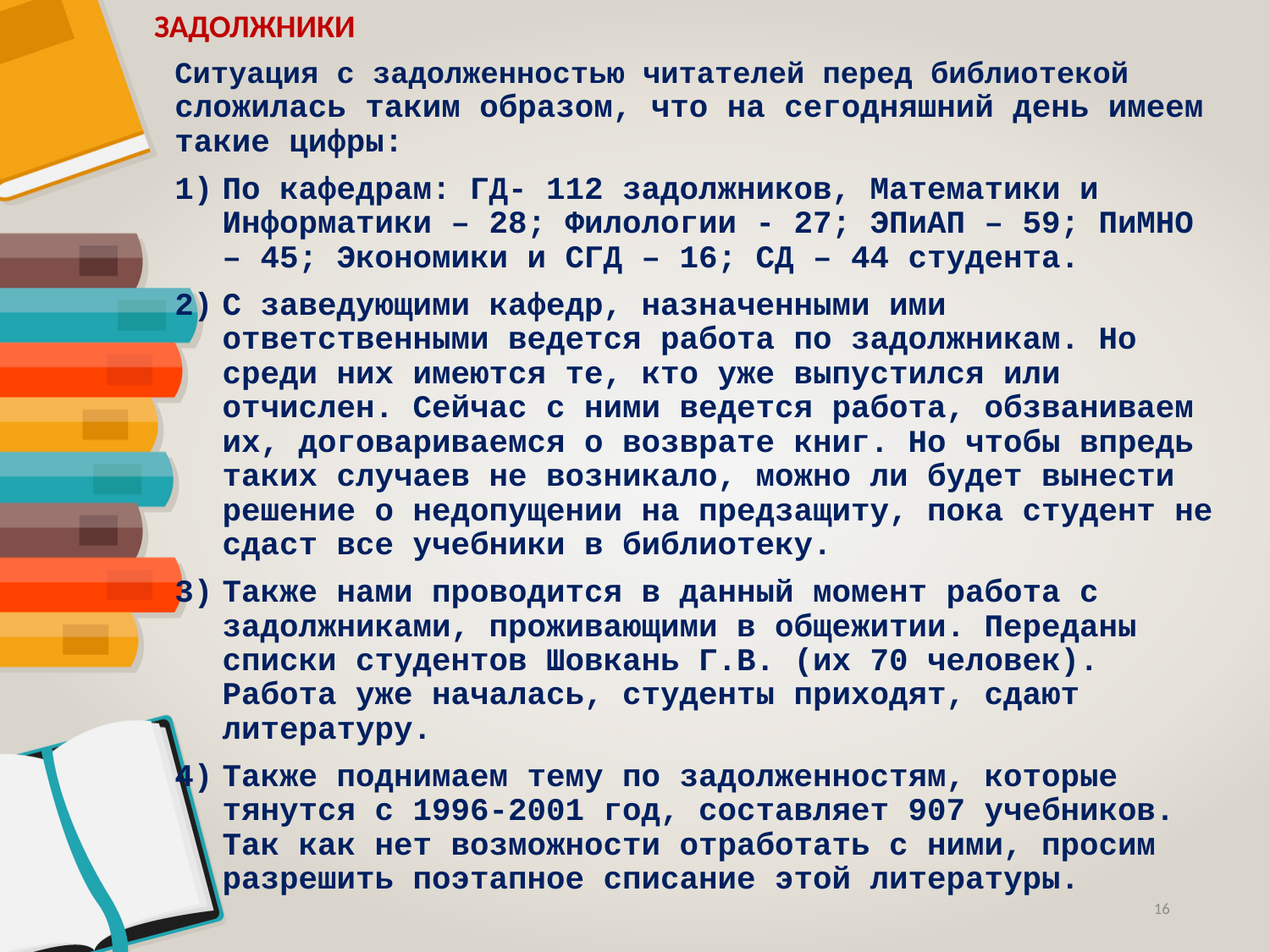

ЗАДОЛЖНИКИ
Ситуация с задолженностью читателей перед библиотекой сложилась таким образом, что на сегодняшний день имеем такие цифры:
По кафедрам: ГД- 112 задолжников, Математики и Информатики – 28; Филологии - 27; ЭПиАП – 59; ПиМНО – 45; Экономики и СГД – 16; СД – 44 студента.
С заведующими кафедр, назначенными ими ответственными ведется работа по задолжникам. Но среди них имеются те, кто уже выпустился или отчислен. Сейчас с ними ведется работа, обзваниваем их, договариваемся о возврате книг. Но чтобы впредь таких случаев не возникало, можно ли будет вынести решение о недопущении на предзащиту, пока студент не сдаст все учебники в библиотеку.
Также нами проводится в данный момент работа с задолжниками, проживающими в общежитии. Переданы списки студентов Шовкань Г.В. (их 70 человек). Работа уже началась, студенты приходят, сдают литературу.
Также поднимаем тему по задолженностям, которые тянутся с 1996-2001 год, составляет 907 учебников. Так как нет возможности отработать с ними, просим разрешить поэтапное списание этой литературы.
16